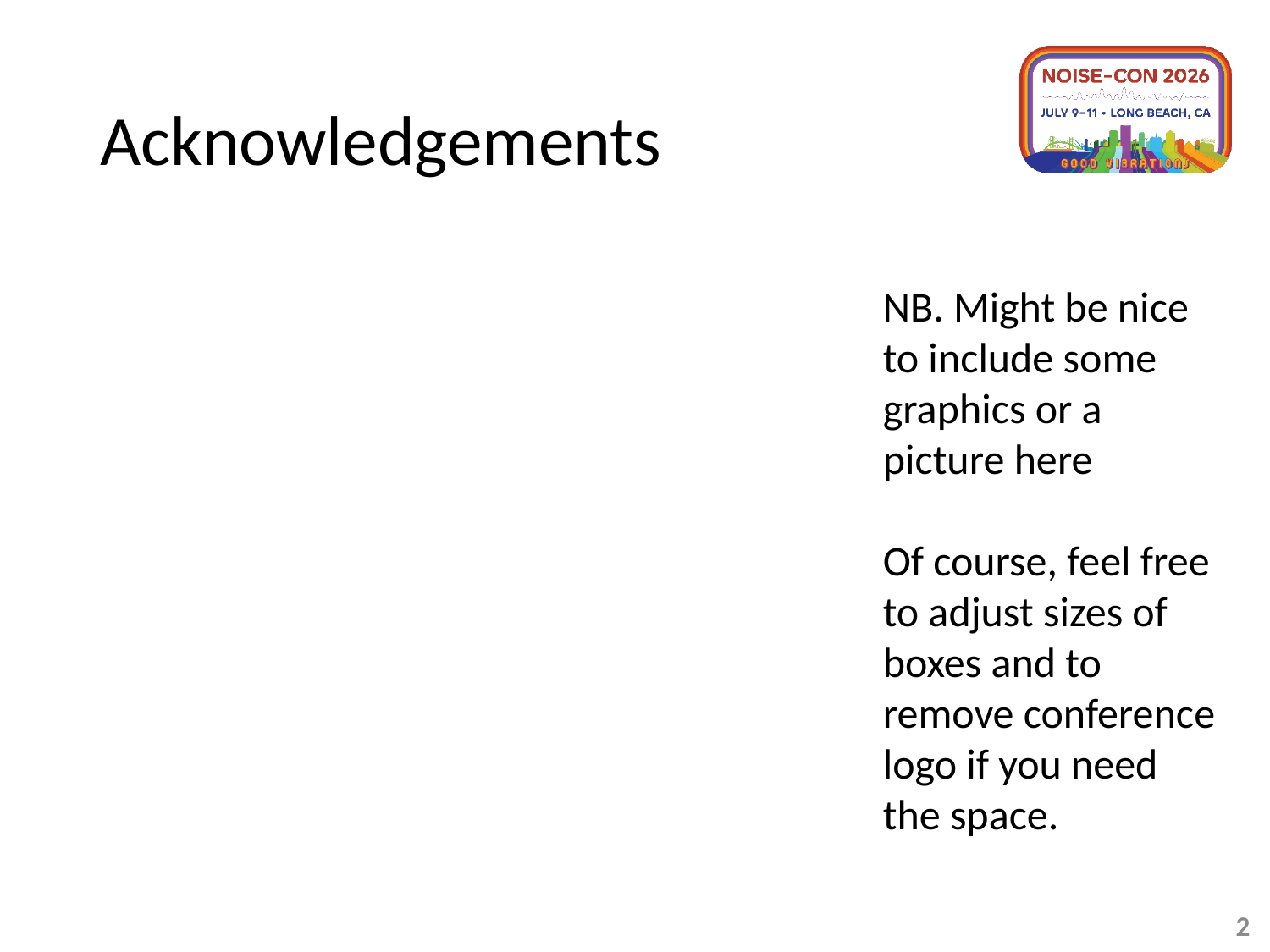

# Acknowledgements

NB. Might be nice to include some graphics or a picture here
Of course, feel free to adjust sizes of boxes and to remove conference logo if you need the space.
2